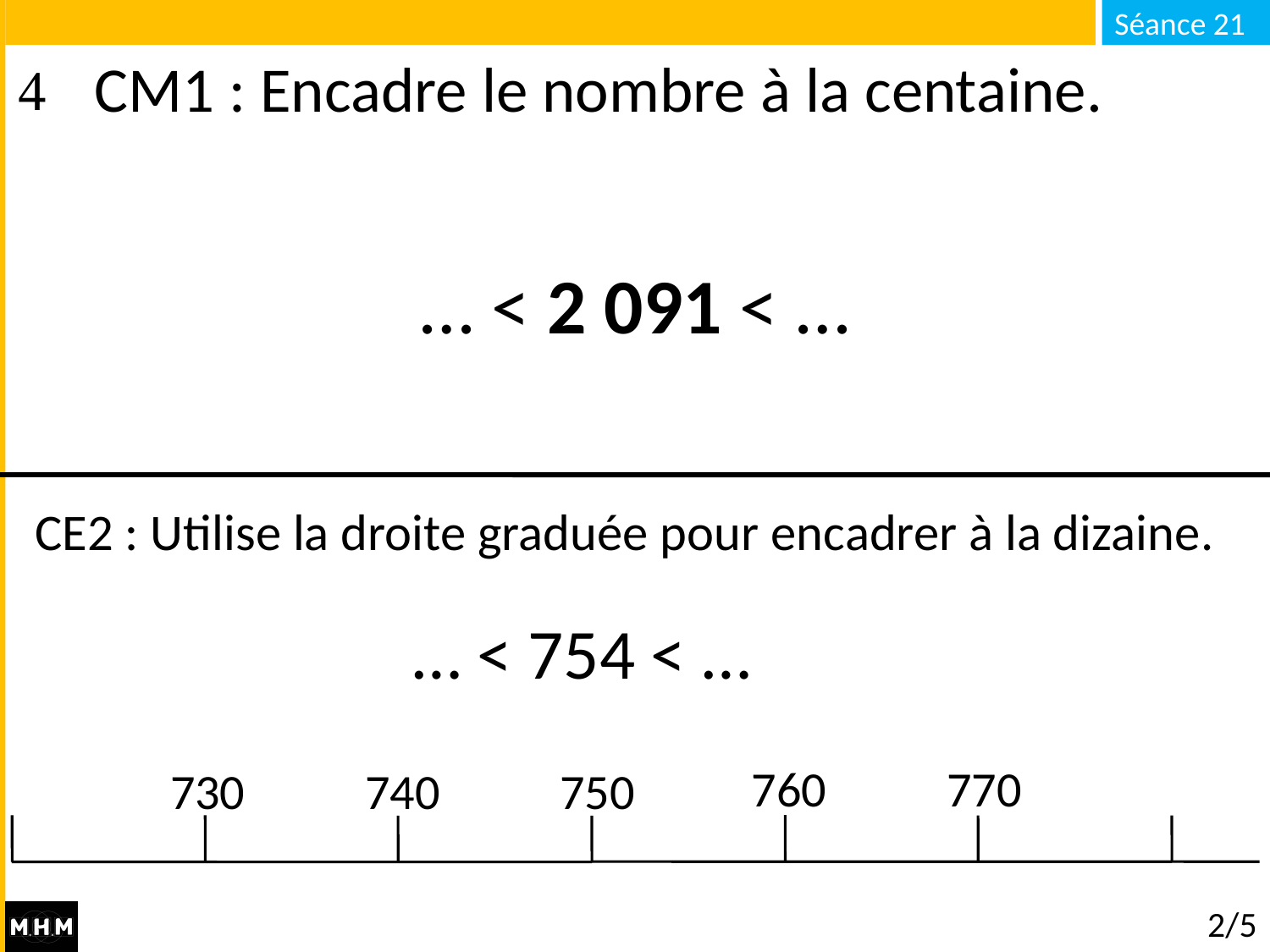

CM1 : Encadre le nombre à la centaine.
… < 2 091 < …

# CE2 : Utilise la droite graduée pour encadrer à la dizaine.
… < 754 < …
760
770
730
740
750
2/5